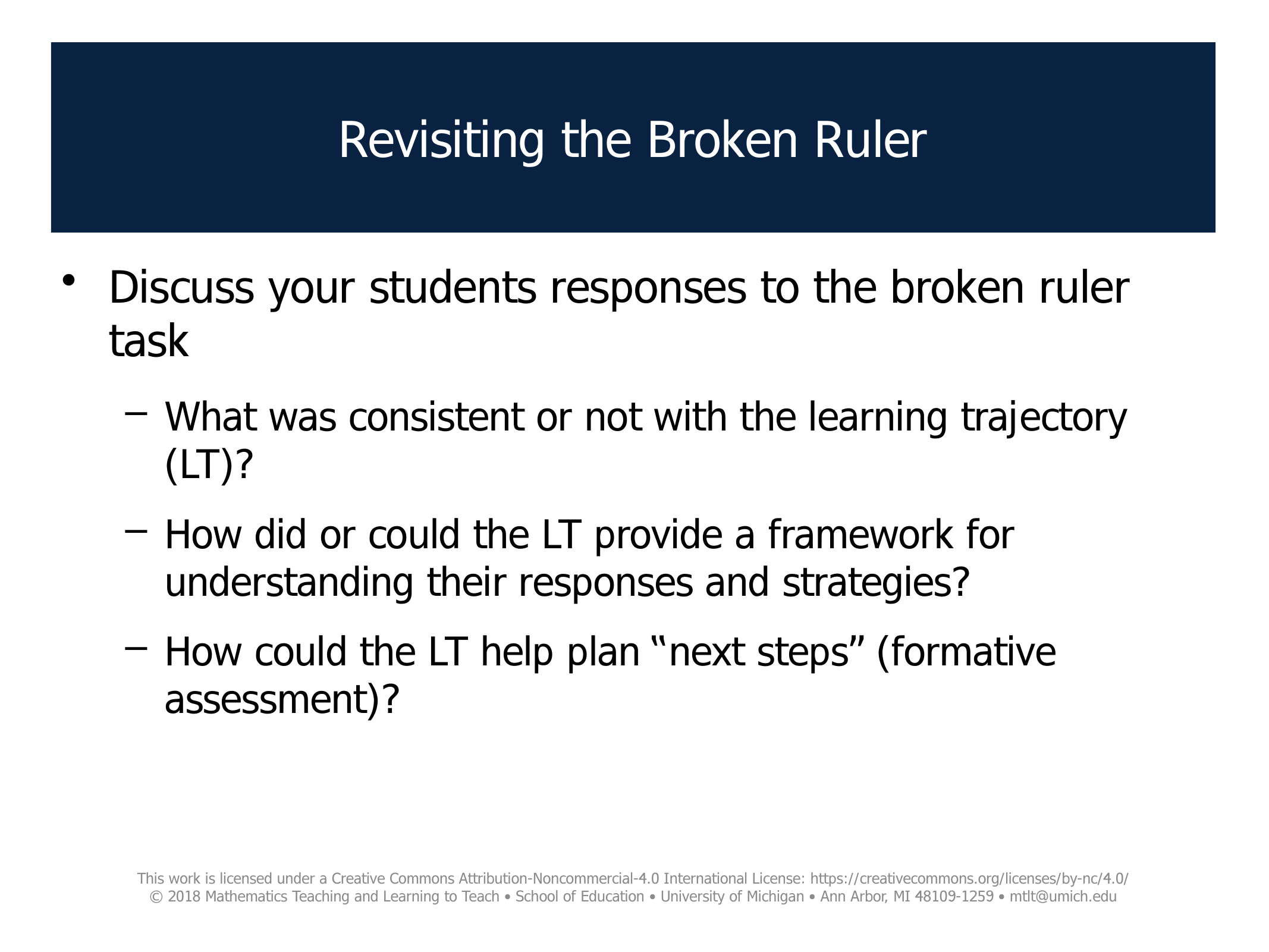

# Revisiting the Broken Ruler
Discuss your students responses to the broken ruler task
What was consistent or not with the learning trajectory (LT)?
How did or could the LT provide a framework for understanding their responses and strategies?
How could the LT help plan “next steps” (formative assessment)?
This work is licensed under a Creative Commons Attribution-Noncommercial-4.0 International License: https://creativecommons.org/licenses/by-nc/4.0/
© 2018 Mathematics Teaching and Learning to Teach • School of Education • University of Michigan • Ann Arbor, MI 48109-1259 • mtlt@umich.edu